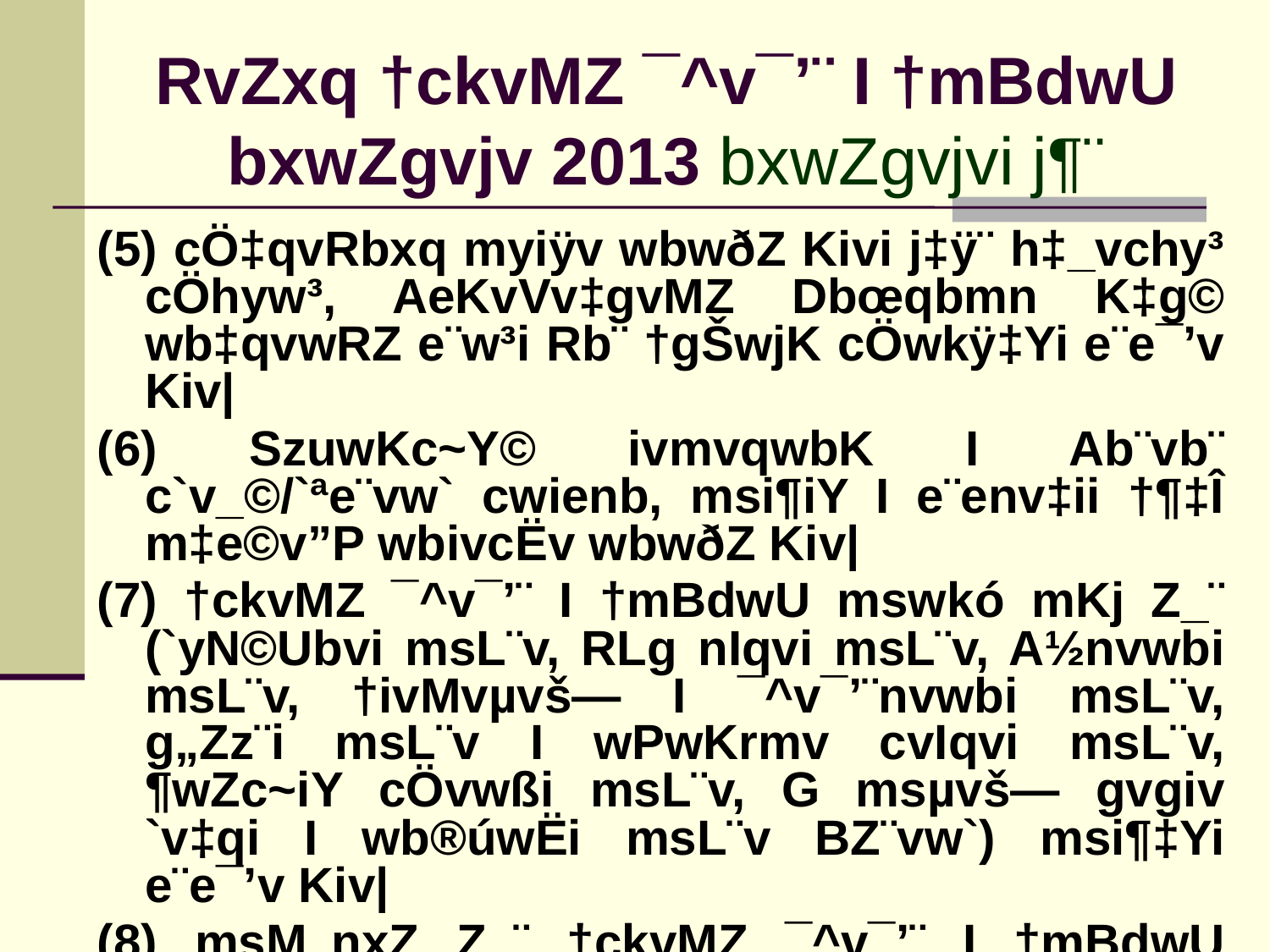

# RvZxq †ckvMZ ¯^v¯’¨ I †mBdwU bxwZgvjv 2013 bxwZgvjvi j¶¨
(5) cÖ‡qvRbxq myiÿv wbwðZ Kivi j‡ÿ¨ h‡_vchy³ cÖhyw³, AeKvVv‡gvMZ Dbœqbmn K‡g© wb‡qvwRZ e¨w³i Rb¨ †gŠwjK cÖwkÿ‡Yi e¨e¯’v Kiv|
(6) SzuwKc~Y© ivmvqwbK I Ab¨vb¨ c`v_©/`ªe¨vw` cwienb, msi¶iY I e¨env‡ii †¶‡Î m‡e©v”P wbivcËv wbwðZ Kiv|
(7) †ckvMZ ¯^v¯’¨ I †mBdwU mswk­ó mKj Z_¨ (`yN©Ubvi msL¨v, RLg nIqvi msL¨v, A½nvwbi msL¨v, †ivMvµvš— I ¯^v¯’¨nvwbi msL¨v, g„Zz¨i msL¨v I wPwKrmv cvIqvi msL¨v, ¶wZc~iY cÖvwßi msL¨v, G msµvš— gvgiv `v‡qi I wb®úwËi msL¨v BZ¨vw`) msi¶‡Yi e¨e¯’v Kiv|
(8) msM„nxZ Z_¨ †ckvMZ ¯^v¯’¨ I †mBdwU wbwðZKi‡Yi Rb¨ Kg©cwiKíbv cÖYq‡b e¨envi Kiv|
(9) Kg©‡ÿ‡Î wbivc` Kg©¯’j wbwðZ Kivi j‡ÿ¨ †mBdwU we‡klÁ wPwKrmK ˆZixi e¨e¯’v Kiv|